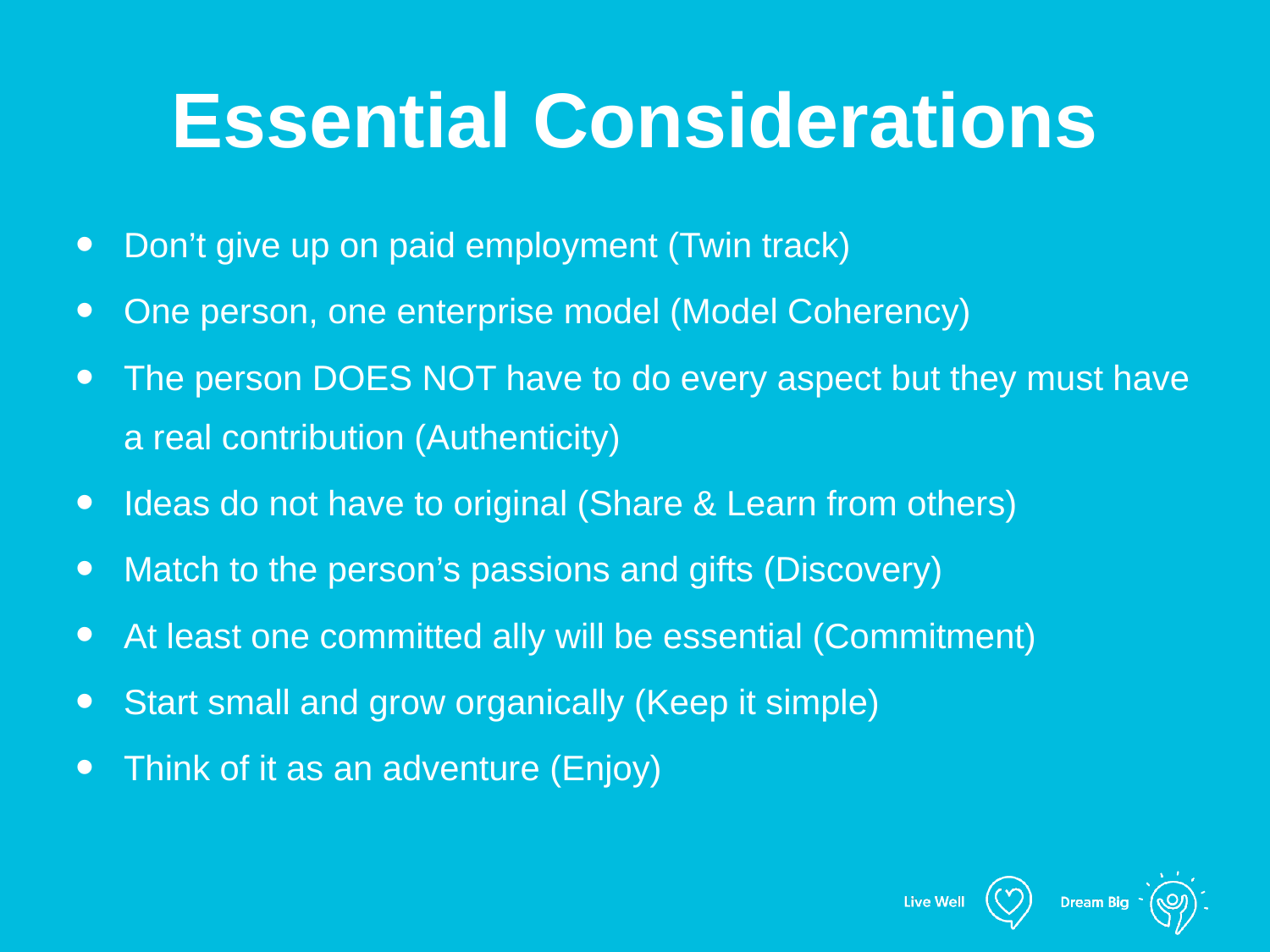

# Essential Considerations
Don’t give up on paid employment (Twin track)
One person, one enterprise model (Model Coherency)
The person DOES NOT have to do every aspect but they must have a real contribution (Authenticity)
Ideas do not have to original (Share & Learn from others)
Match to the person’s passions and gifts (Discovery)
At least one committed ally will be essential (Commitment)
Start small and grow organically (Keep it simple)
Think of it as an adventure (Enjoy)